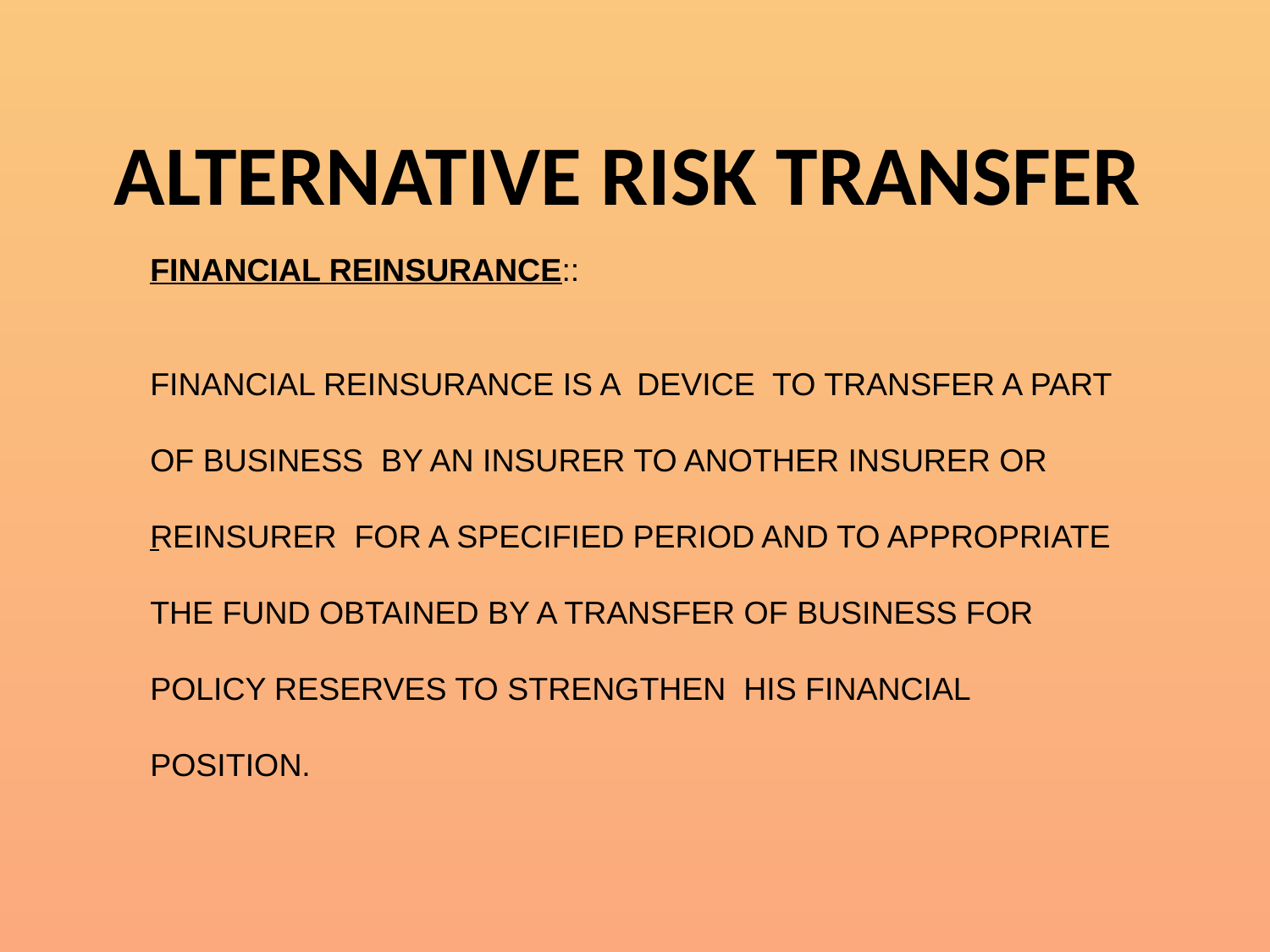

ALTERNATIVE RISK TRANSFER

FINANCIAL REINSURANCE::

FINANCIAL REINSURANCE IS A  DEVICE  TO TRANSFER A PART

OF BUSINESS  BY AN INSURER TO ANOTHER INSURER OR

REINSURER  FOR A SPECIFIED PERIOD AND TO APPROPRIATE

THE FUND OBTAINED BY A TRANSFER OF BUSINESS FOR

POLICY RESERVES TO STRENGTHEN  HIS FINANCIAL

POSITION.